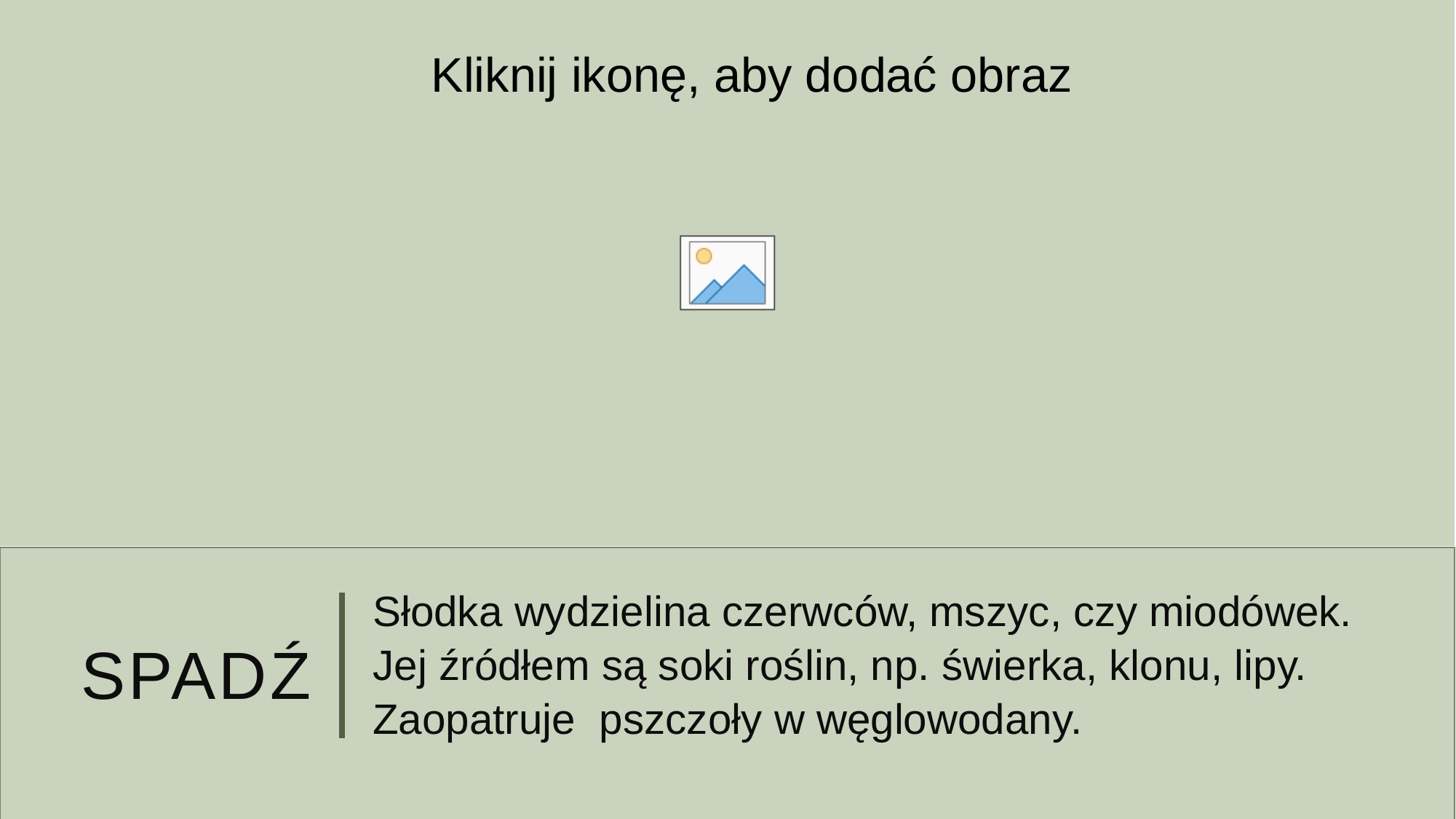

Słodka wydzielina czerwców, mszyc, czy miodówek.
Jej źródłem są soki roślin, np. świerka, klonu, lipy.
Zaopatruje  pszczoły w węglowodany.
# Spadź